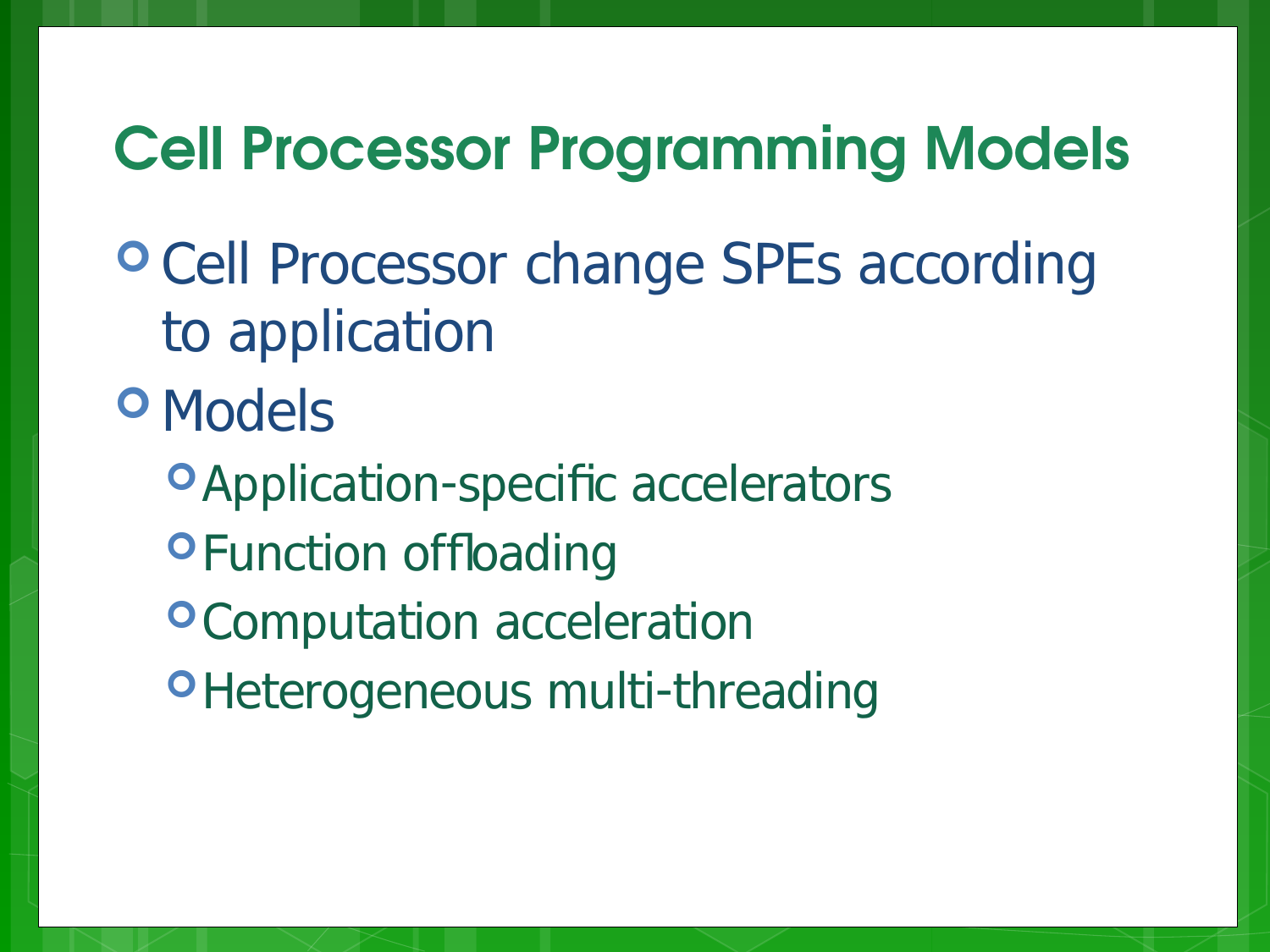

# Cell Processor Programming Models
Cell Processor change SPEs according to application
Models
Application-specific accelerators
Function offloading
Computation acceleration
Heterogeneous multi-threading